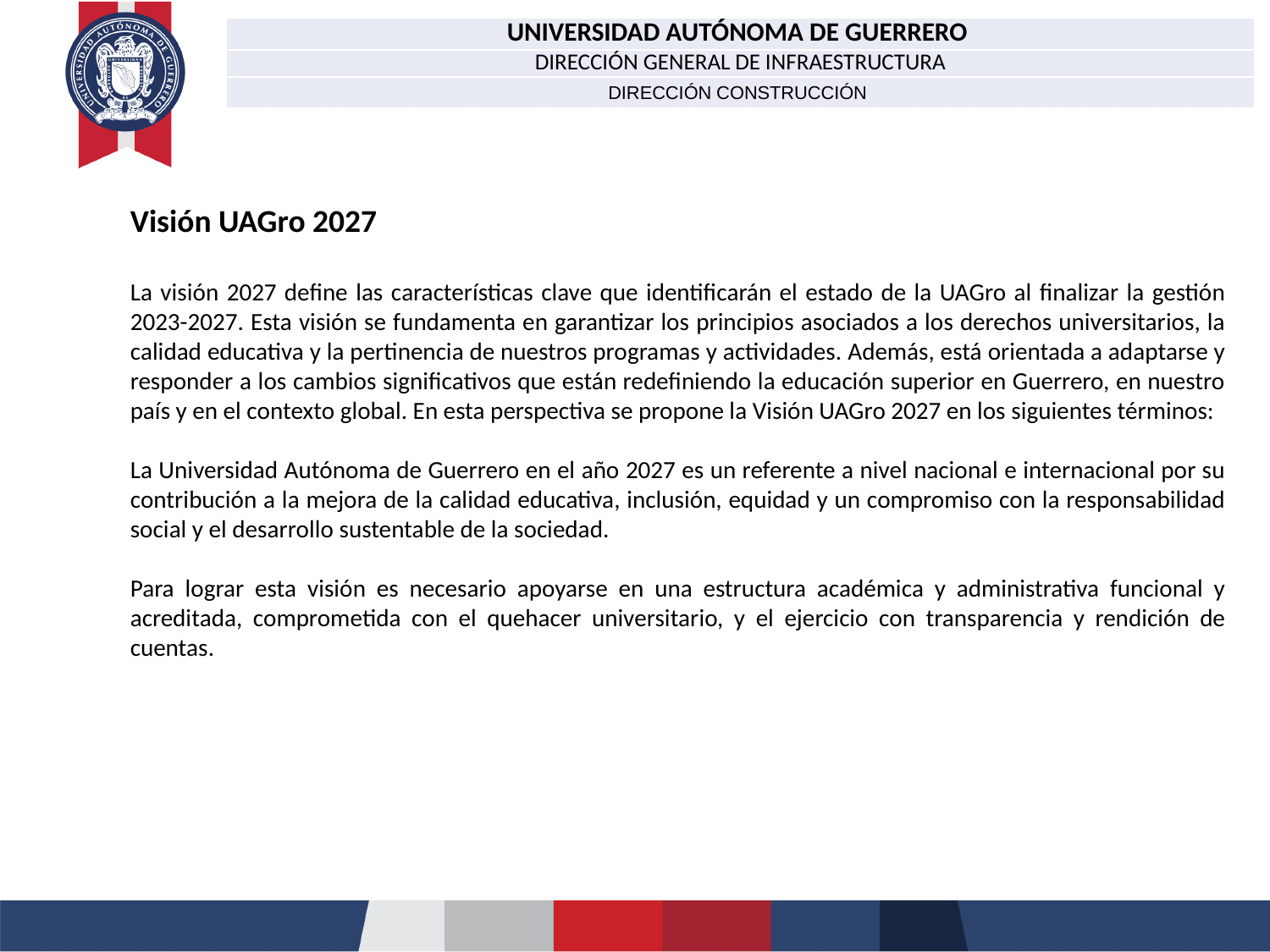

| UNIVERSIDAD AUTÓNOMA DE GUERRERO |
| --- |
| DIRECCIÓN GENERAL DE INFRAESTRUCTURA |
| DIRECCIÓN CONSTRUCCIÓN |
Visión UAGro 2027

La visión 2027 define las características clave que identificarán el estado de la UAGro al finalizar la gestión 2023-2027. Esta visión se fundamenta en garantizar los principios asociados a los derechos universitarios, la calidad educativa y la pertinencia de nuestros programas y actividades. Además, está orientada a adaptarse y responder a los cambios significativos que están redefiniendo la educación superior en Guerrero, en nuestro país y en el contexto global. En esta perspectiva se propone la Visión UAGro 2027 en los siguientes términos:

La Universidad Autónoma de Guerrero en el año 2027 es un referente a nivel nacional e internacional por su contribución a la mejora de la calidad educativa, inclusión, equidad y un compromiso con la responsabilidad social y el desarrollo sustentable de la sociedad.

Para lograr esta visión es necesario apoyarse en una estructura académica y administrativa funcional y acreditada, comprometida con el quehacer universitario, y el ejercicio con transparencia y rendición de cuentas.